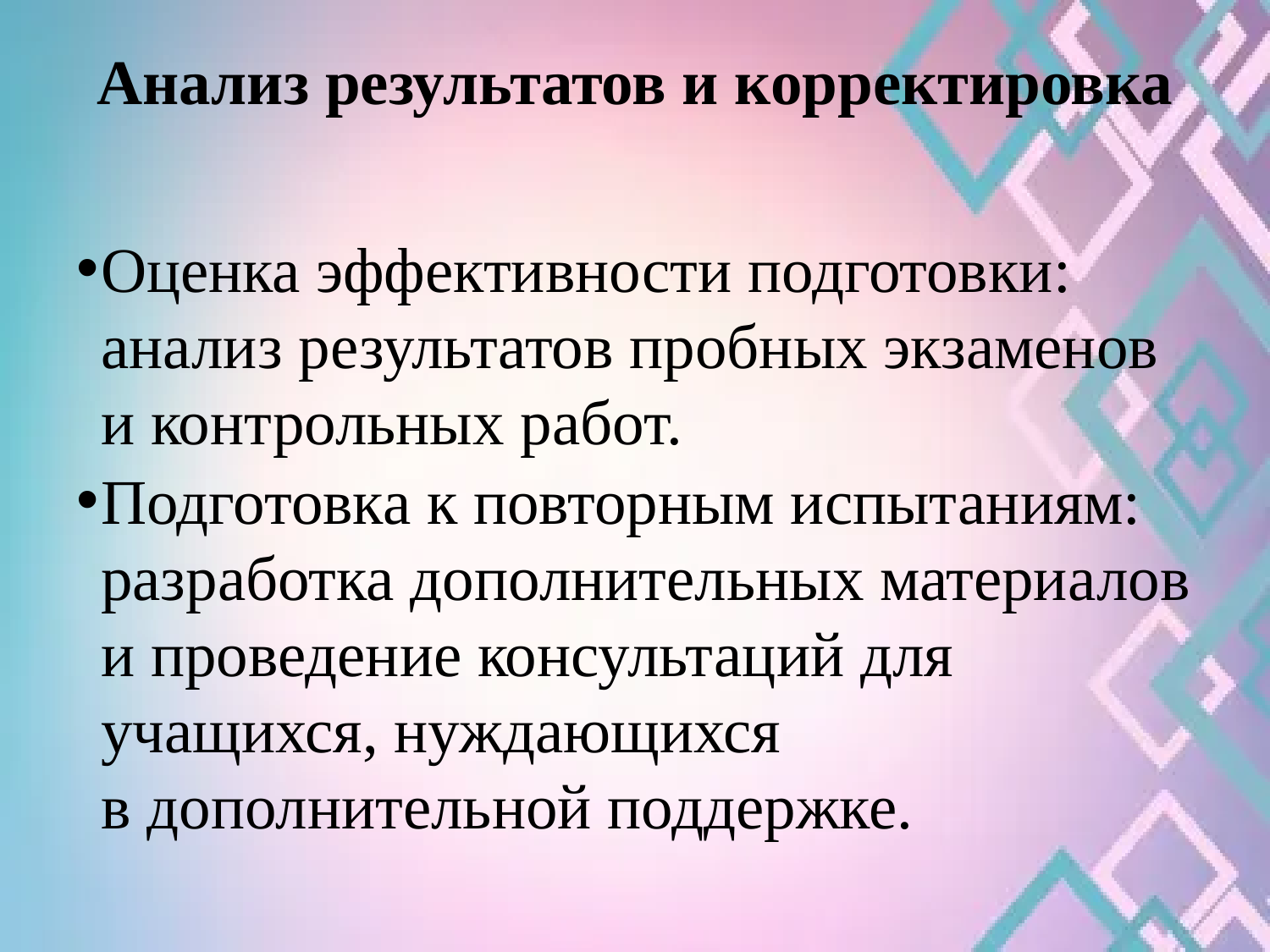

# Анализ результатов и корректировка
Оценка эффективности подготовки: анализ результатов пробных экзаменов и контрольных работ.
Подготовка к повторным испытаниям: разработка дополнительных материалов и проведение консультаций для учащихся, нуждающихся в дополнительной поддержке.